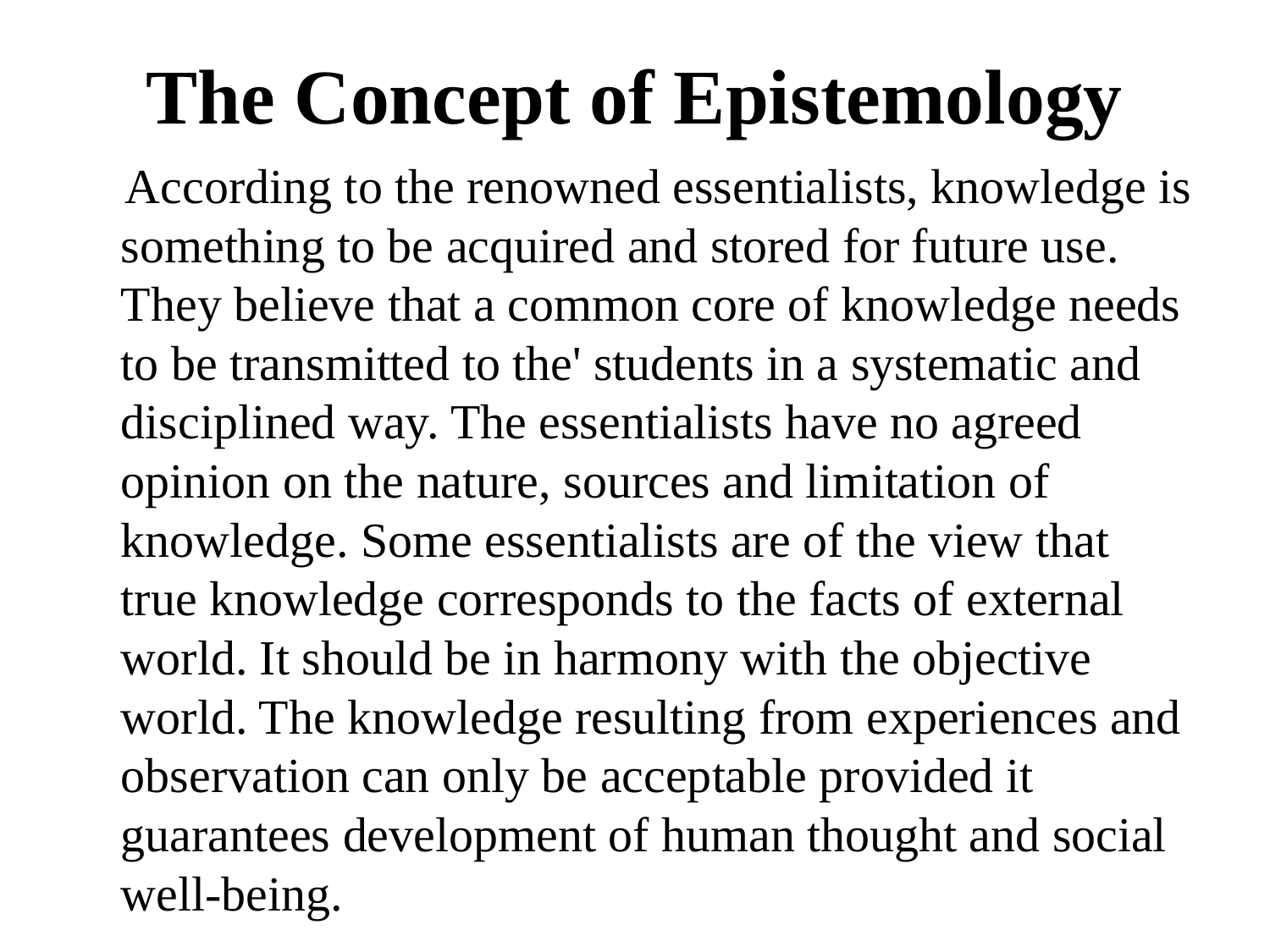

# The Concept of Epistemology
    According to the renowned essentialists, knowledge is something to be acquired and stored for future use. They believe that a common core of knowledge needs to be transmitted to the' students in a systematic and disciplined way. The essentialists have no agreed opinion on the nature, sources and limitation of knowledge. Some essentialists are of the view that true knowledge corresponds to the facts of external world. It should be in harmony with the objective world. The knowledge resulting from experiences and observation can only be acceptable provided it guarantees development of human thought and social well-being.